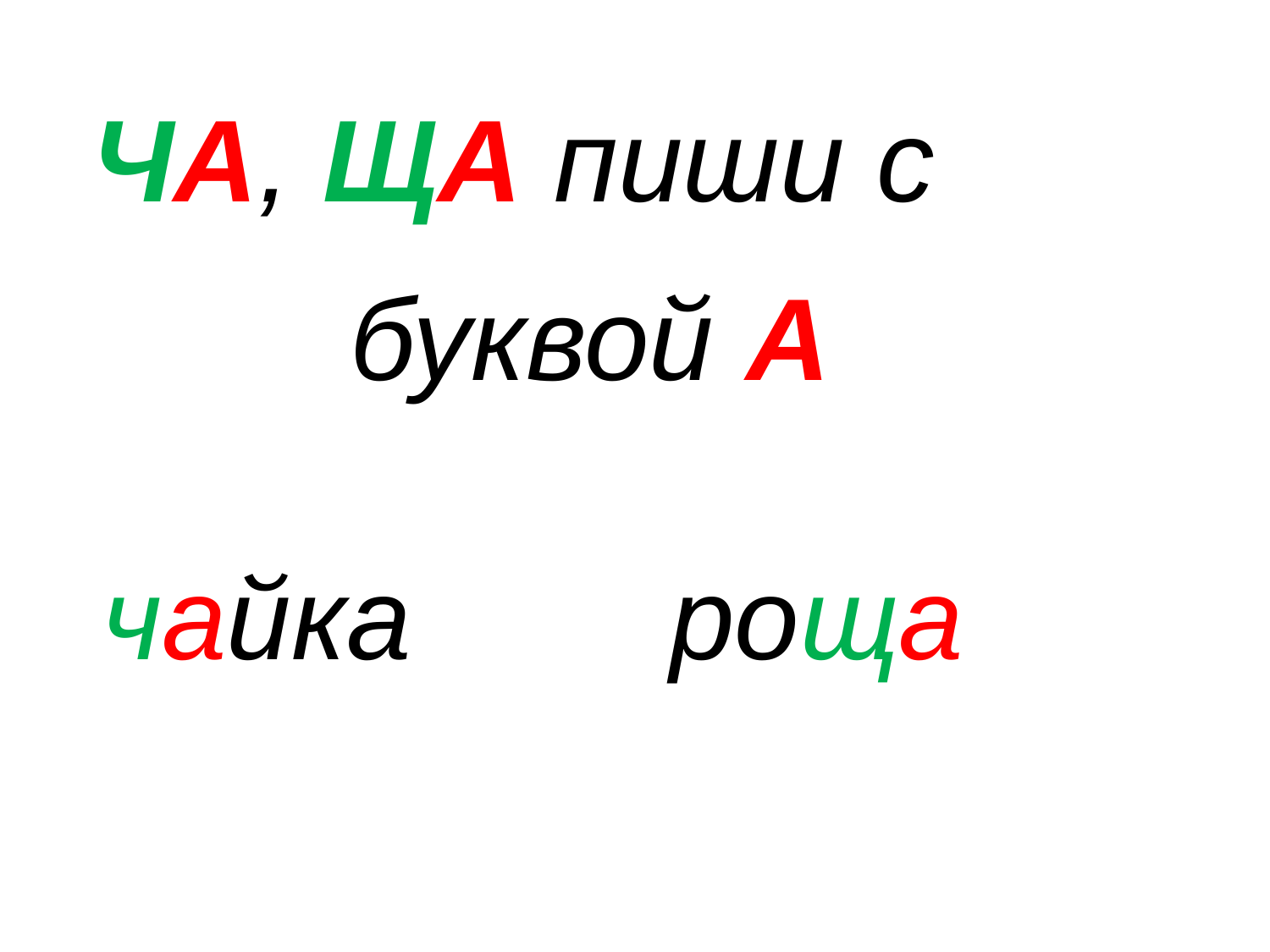

ЧА, ЩА пиши с

буквой А

чайка        роща